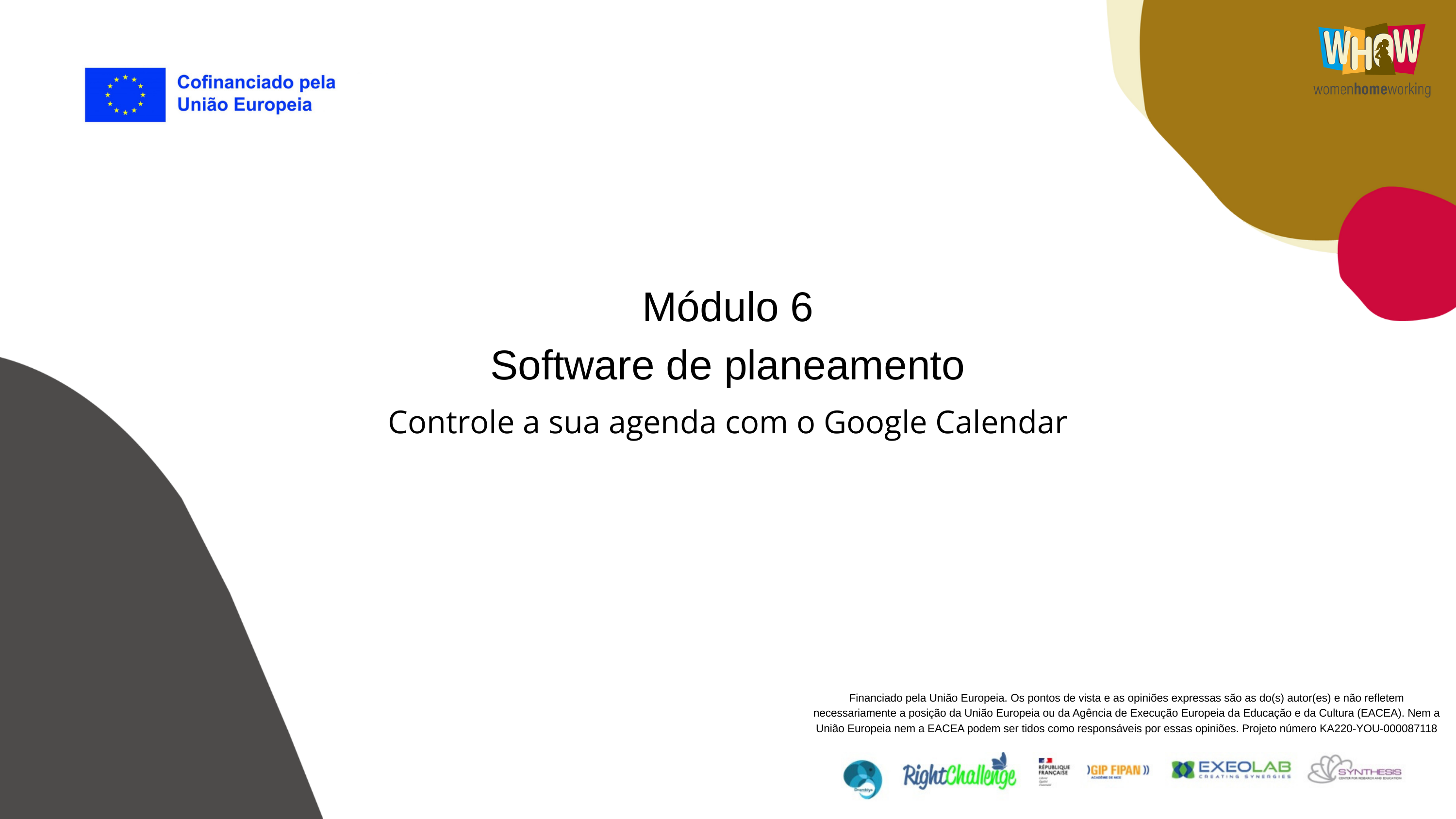

Módulo 6
Software de planeamento

Controle a sua agenda com o Google Calendar

Financiado pela União Europeia. Os pontos de vista e as opiniões expressas são as do(s) autor(es) e não refletem necessariamente a posição da União Europeia ou da Agência de Execução Europeia da Educação e da Cultura (EACEA). Nem a União Europeia nem a EACEA podem ser tidos como responsáveis por essas opiniões. Projeto número KA220-YOU-000087118